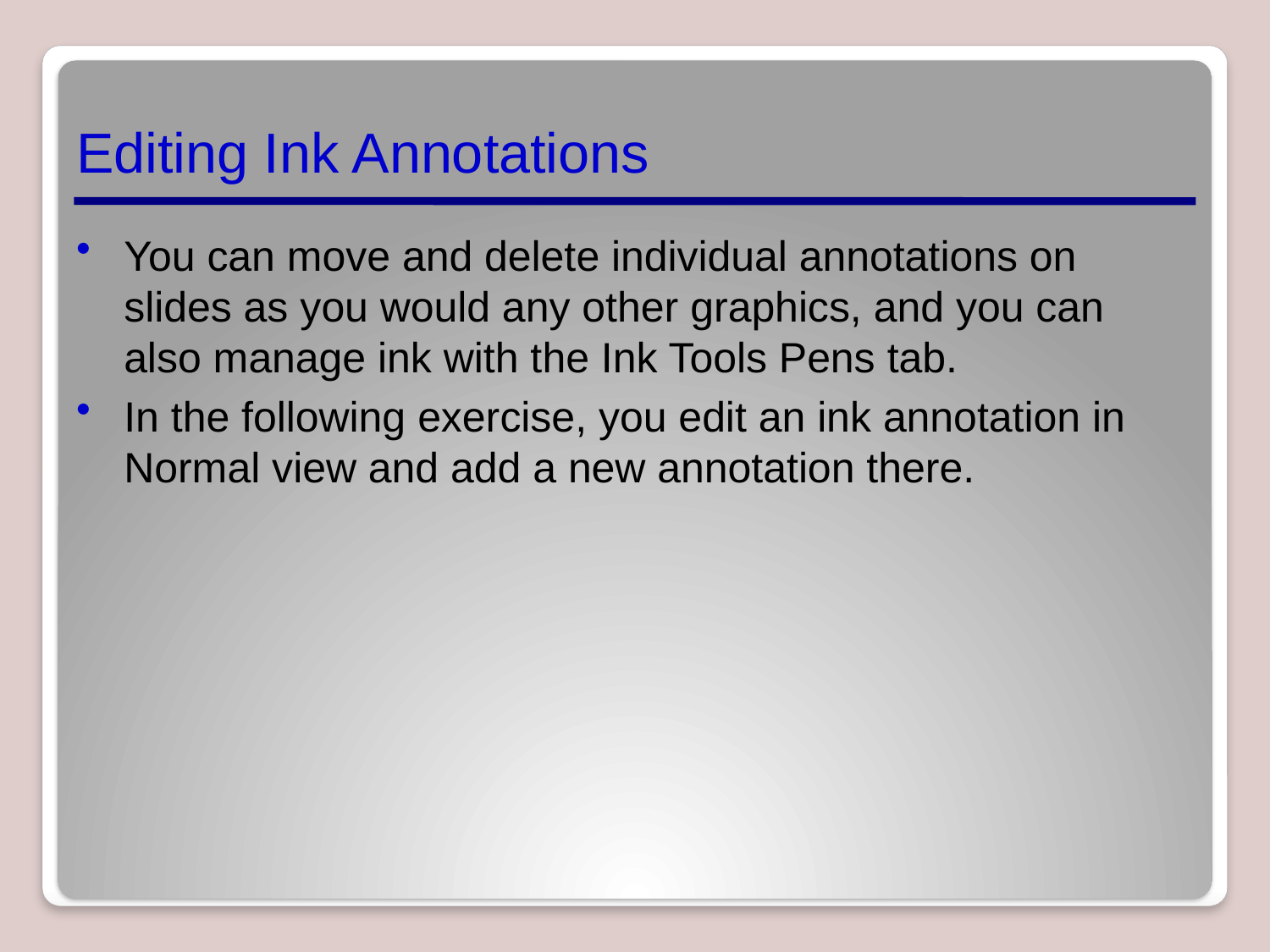

# Editing Ink Annotations
You can move and delete individual annotations on slides as you would any other graphics, and you can also manage ink with the Ink Tools Pens tab.
In the following exercise, you edit an ink annotation in Normal view and add a new annotation there.